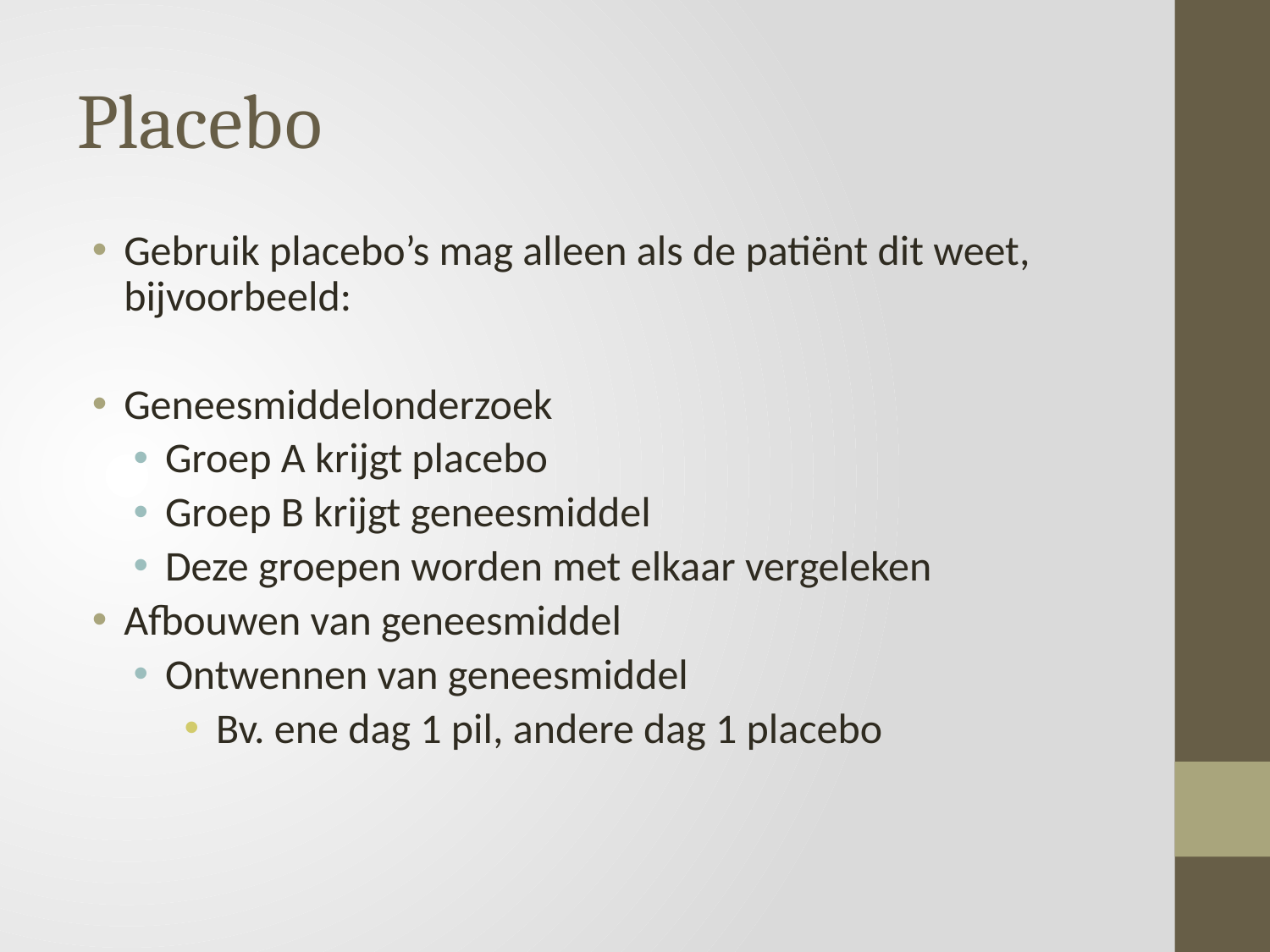

# Placebo
Gebruik placebo’s mag alleen als de patiënt dit weet, bijvoorbeeld:

Geneesmiddelonderzoek
Groep A krijgt placebo
Groep B krijgt geneesmiddel
Deze groepen worden met elkaar vergeleken
Afbouwen van geneesmiddel
Ontwennen van geneesmiddel
Bv. ene dag 1 pil, andere dag 1 placebo